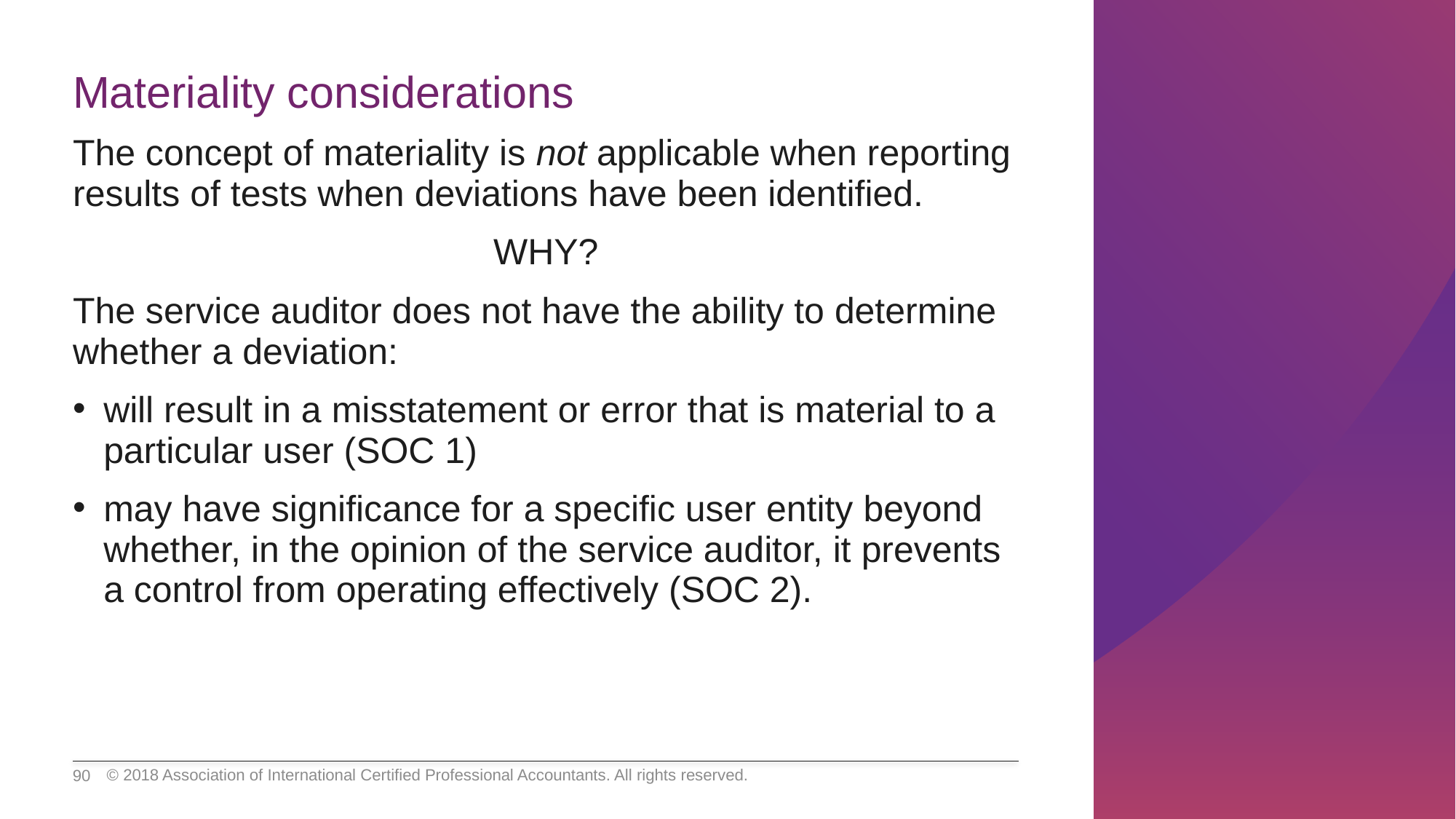

# Materiality considerations
The concept of materiality is not applicable when reporting results of tests when deviations have been identified.
WHY?
The service auditor does not have the ability to determine whether a deviation:
will result in a misstatement or error that is material to a particular user (SOC 1)
may have significance for a specific user entity beyond whether, in the opinion of the service auditor, it prevents a control from operating effectively (SOC 2).

© 2018 Association of International Certified Professional Accountants. All rights reserved.
90